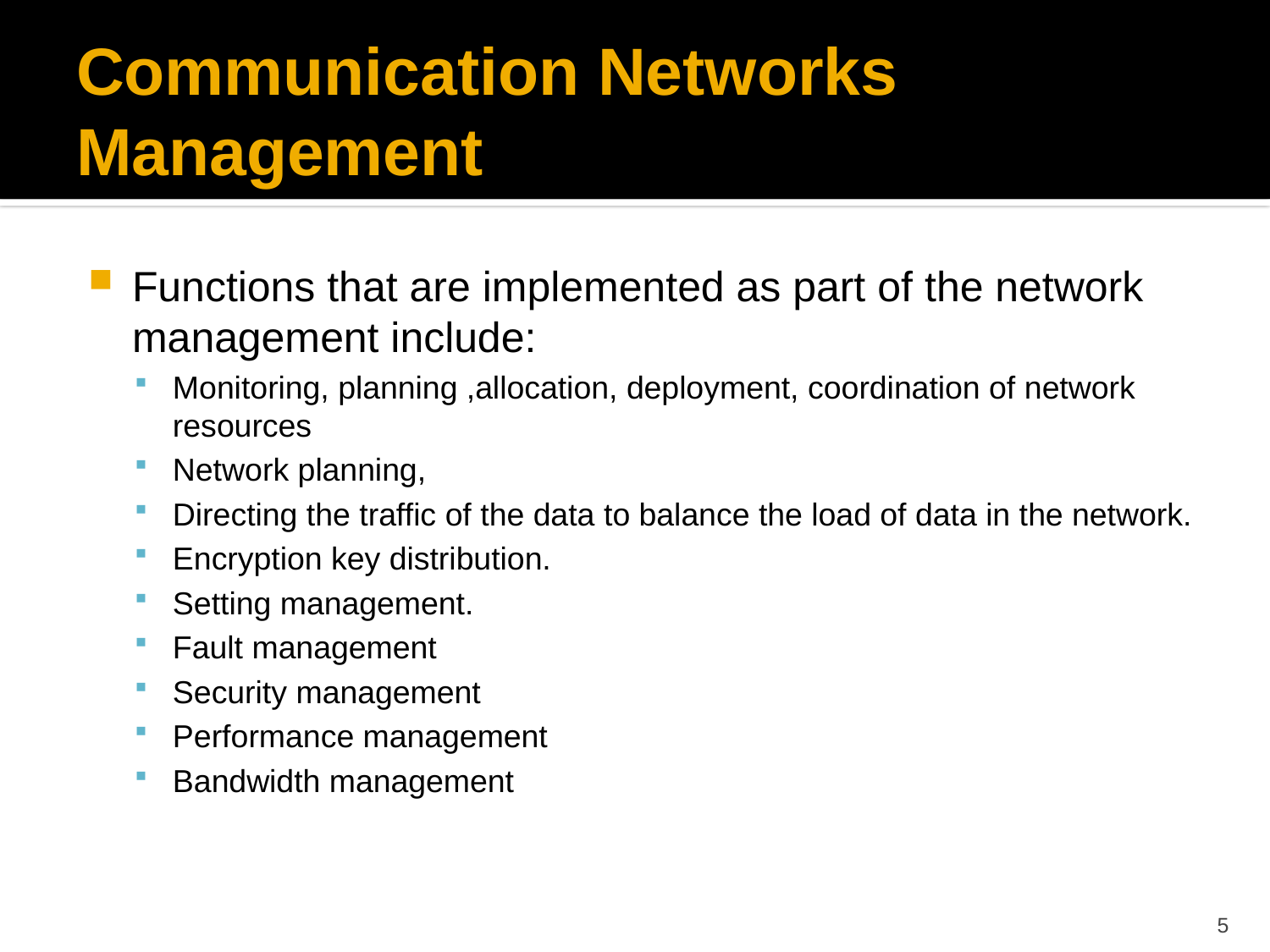

# Communication Networks Management
Functions that are implemented as part of the network management include:
Monitoring, planning ,allocation, deployment, coordination of network resources
Network planning,
Directing the traffic of the data to balance the load of data in the network.
Encryption key distribution.
Setting management.
Fault management
Security management
Performance management
Bandwidth management
5